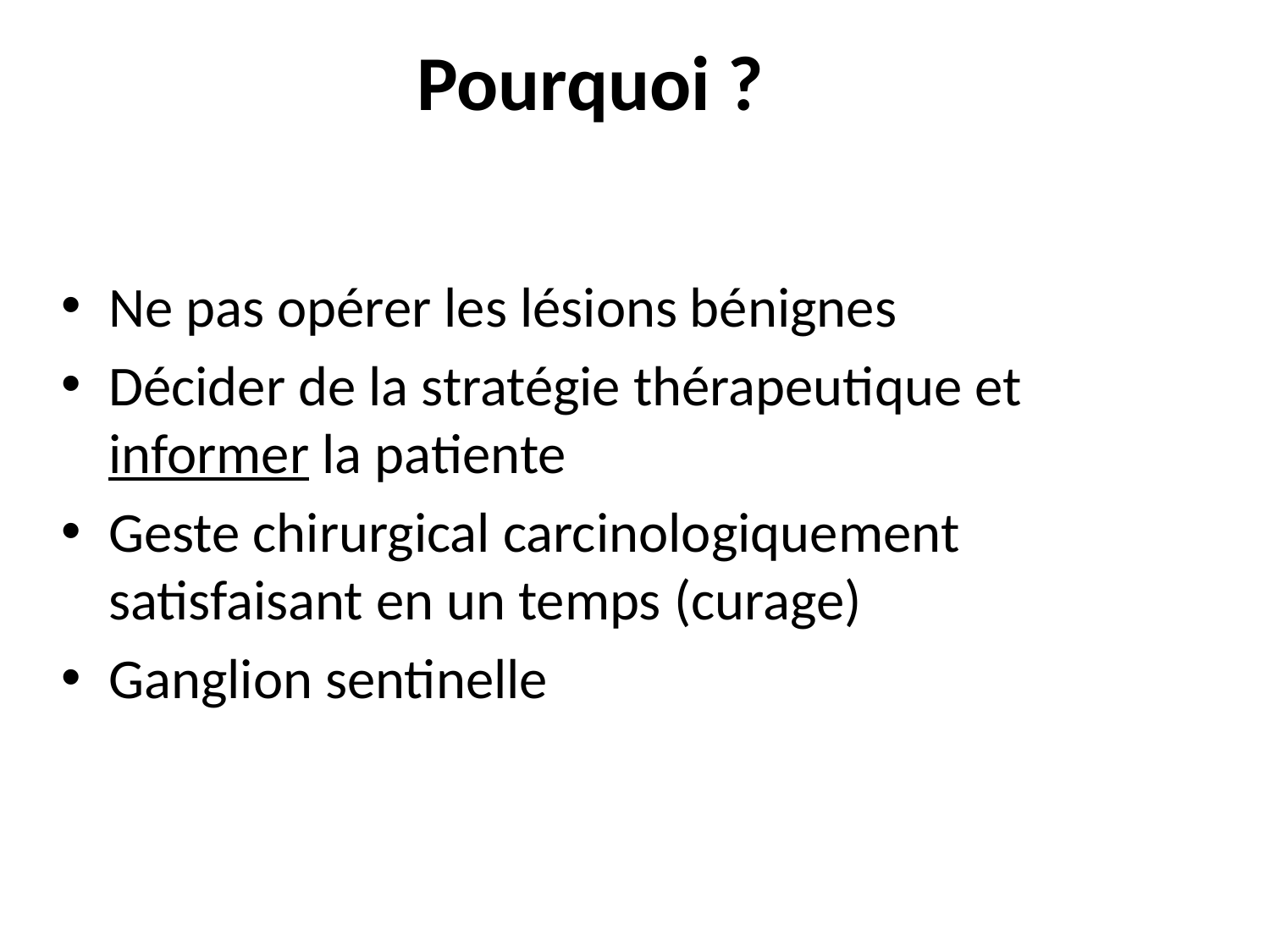

# Pourquoi ?

Ne pas opérer les lésions bénignes
Décider de la stratégie thérapeutique et informer la patiente
Geste chirurgical carcinologiquement satisfaisant en un temps (curage)
Ganglion sentinelle